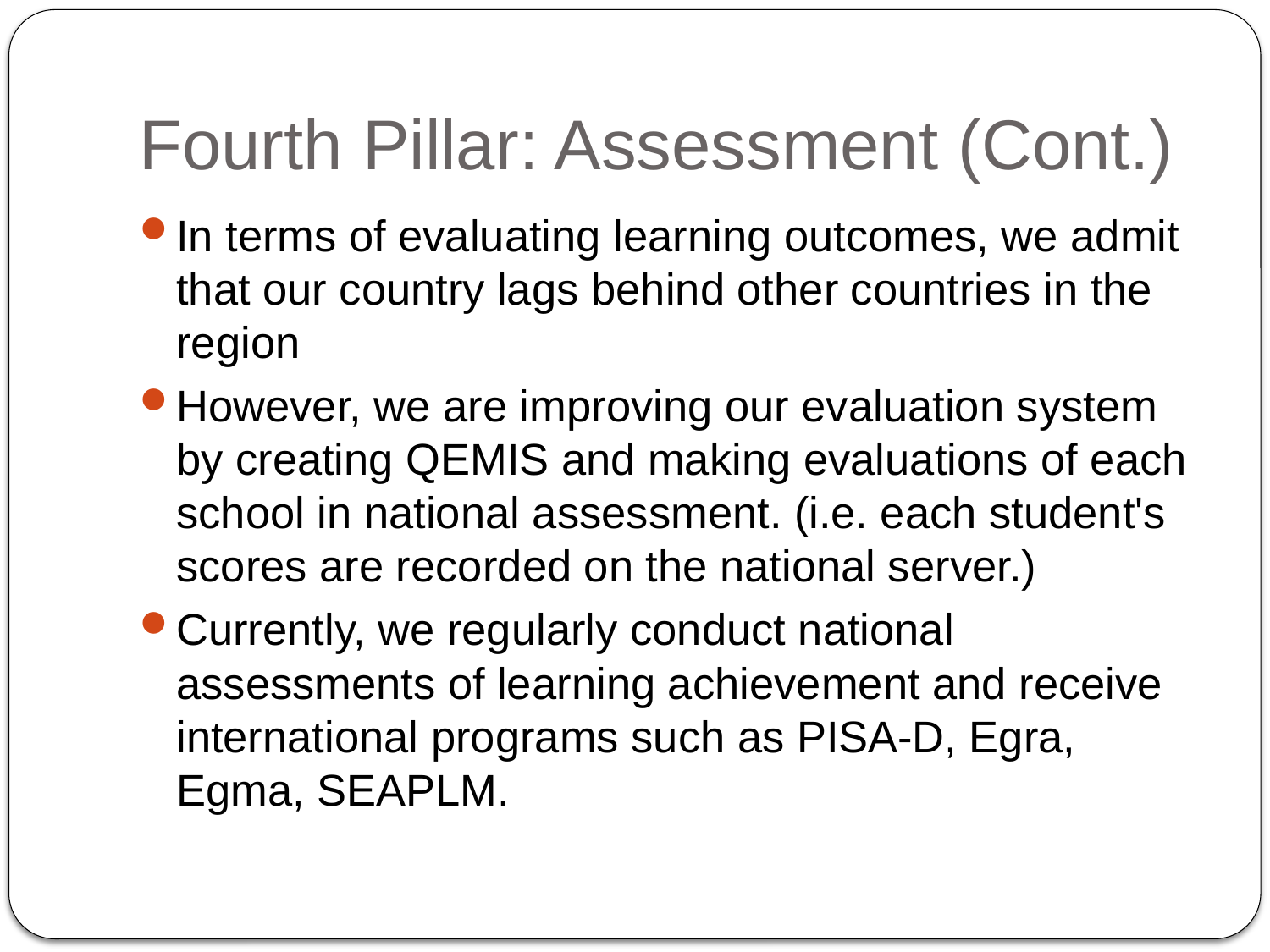

# Fourth Pillar: Assessment (Cont.)
In terms of evaluating learning outcomes, we admit that our country lags behind other countries in the region
However, we are improving our evaluation system by creating QEMIS and making evaluations of each school in national assessment. (i.e. each student's scores are recorded on the national server.)
Currently, we regularly conduct national assessments of learning achievement and receive international programs such as PISA-D, Egra, Egma, SEAPLM.